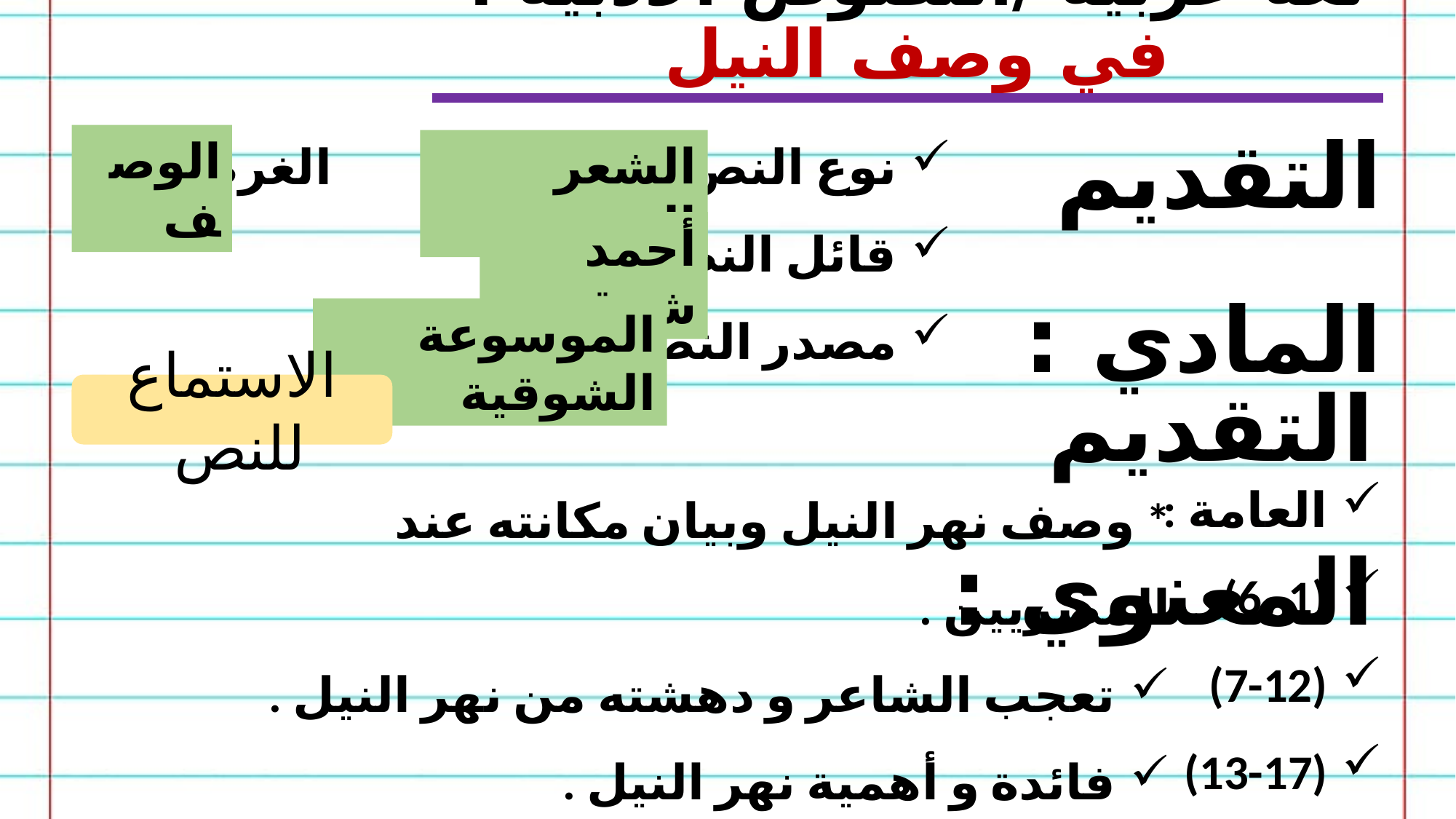

لغة عربية /النصوص الأدبية : في وصف النيل
التقديم المادي :
نوع النص :                              الغرض :
قائل النص:
مصدر النص :
الوصف
الشعر العمودي
أحمد شوقي
الموسوعة الشوقية
التقديم المعنوي :
الاستماع للنص
العامة :
(1- 6)
(7-12)
(13-17)
* وصف نهر النيل وبيان مكانته عند المصريين .
تعجب الشاعر و دهشته من نهر النيل .
فائدة و أهمية نهر النيل .
تقديس المصرين الأوائل لنهر النيل